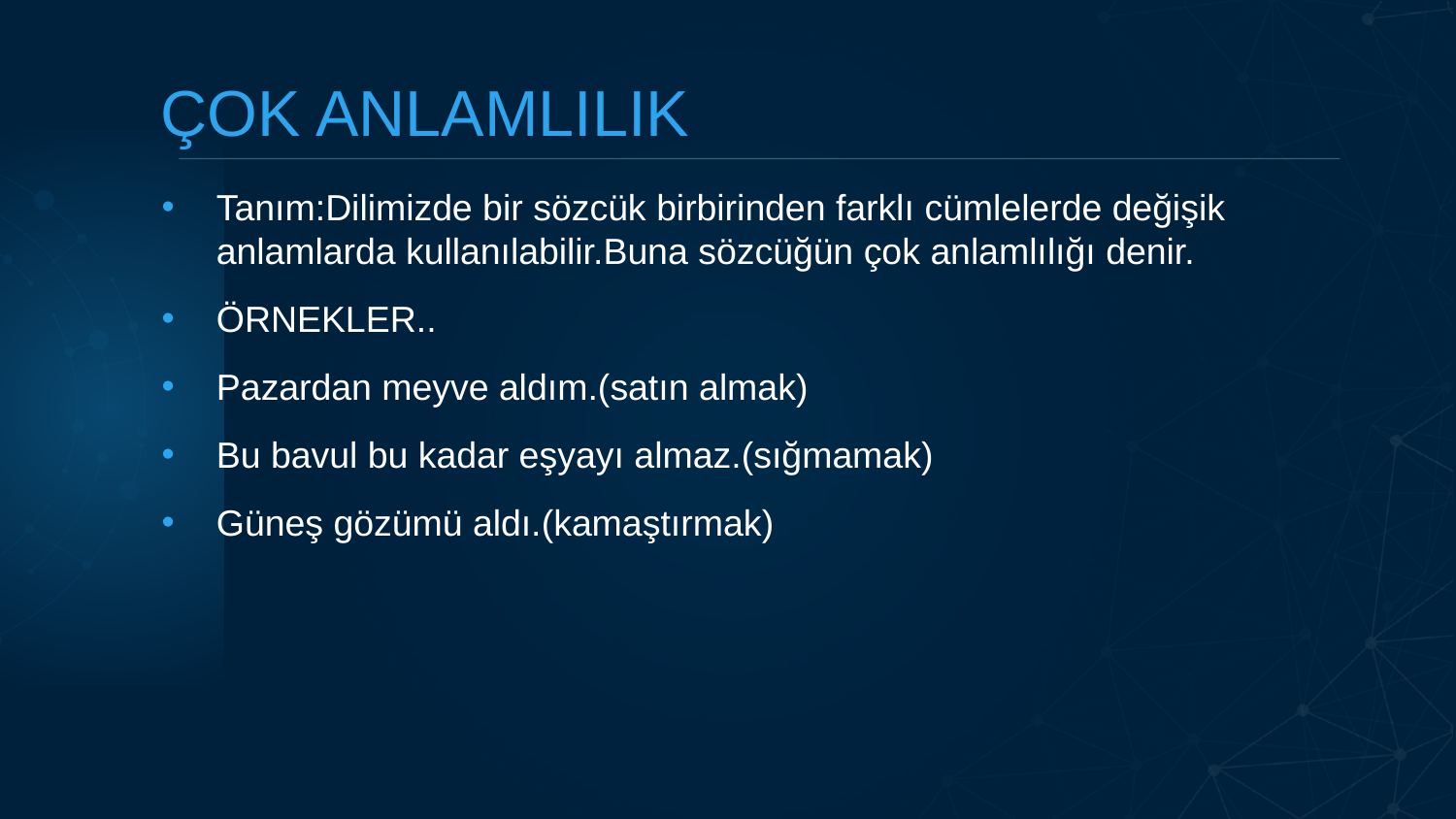

# ÇOK ANLAMLILIK
Tanım:Dilimizde bir sözcük birbirinden farklı cümlelerde değişik anlamlarda kullanılabilir.Buna sözcüğün çok anlamlılığı denir.
ÖRNEKLER..
Pazardan meyve aldım.(satın almak)
Bu bavul bu kadar eşyayı almaz.(sığmamak)
Güneş gözümü aldı.(kamaştırmak)